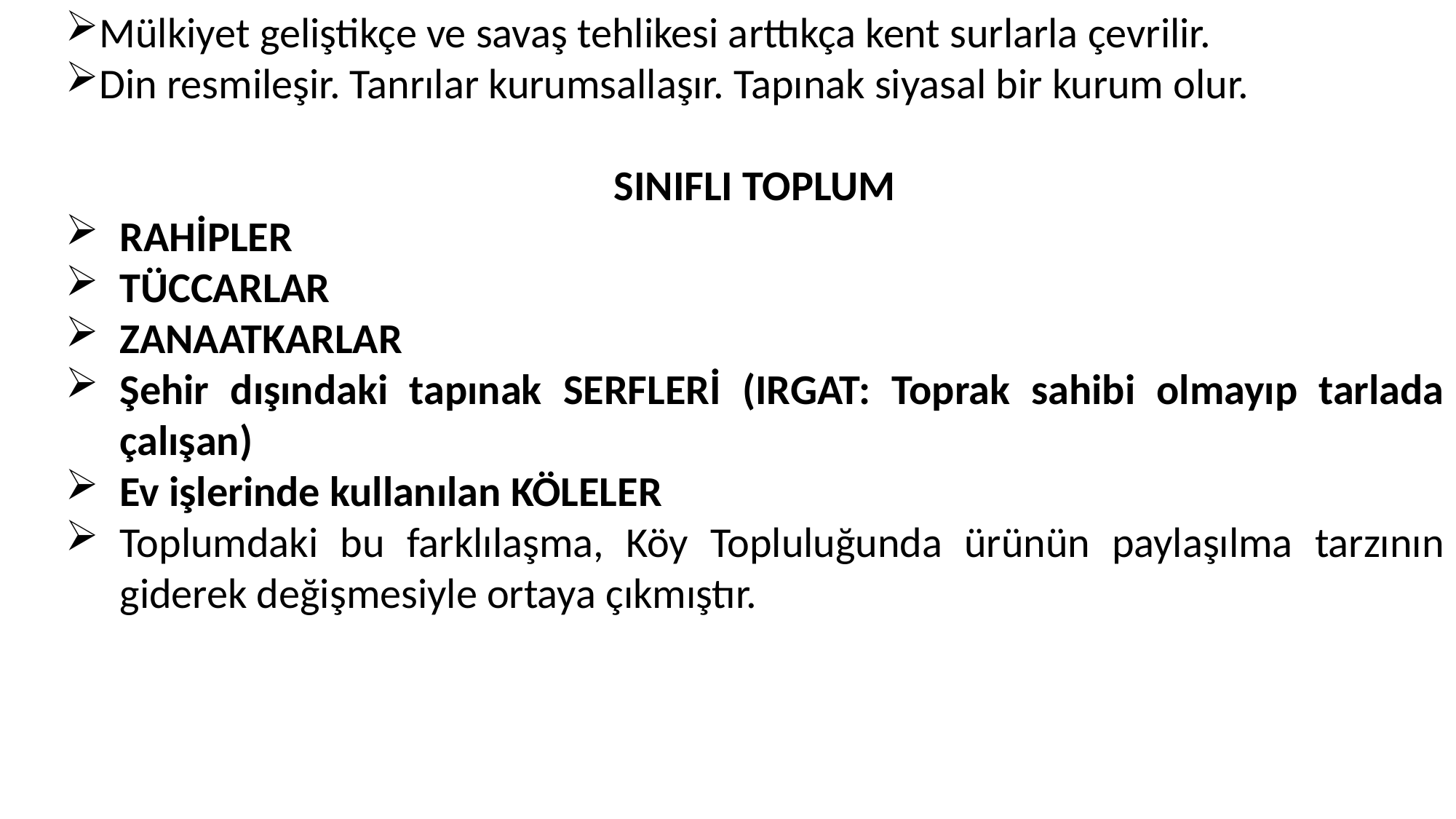

Mülkiyet geliştikçe ve savaş tehlikesi arttıkça kent surlarla çevrilir.
Din resmileşir. Tanrılar kurumsallaşır. Tapınak siyasal bir kurum olur.

SINIFLI TOPLUM
RAHİPLER
TÜCCARLAR
ZANAATKARLAR
Şehir dışındaki tapınak SERFLERİ (IRGAT: Toprak sahibi olmayıp tarlada çalışan)
Ev işlerinde kullanılan KÖLELER
Toplumdaki bu farklılaşma, Köy Topluluğunda ürünün paylaşılma tarzının giderek değişmesiyle ortaya çıkmıştır.